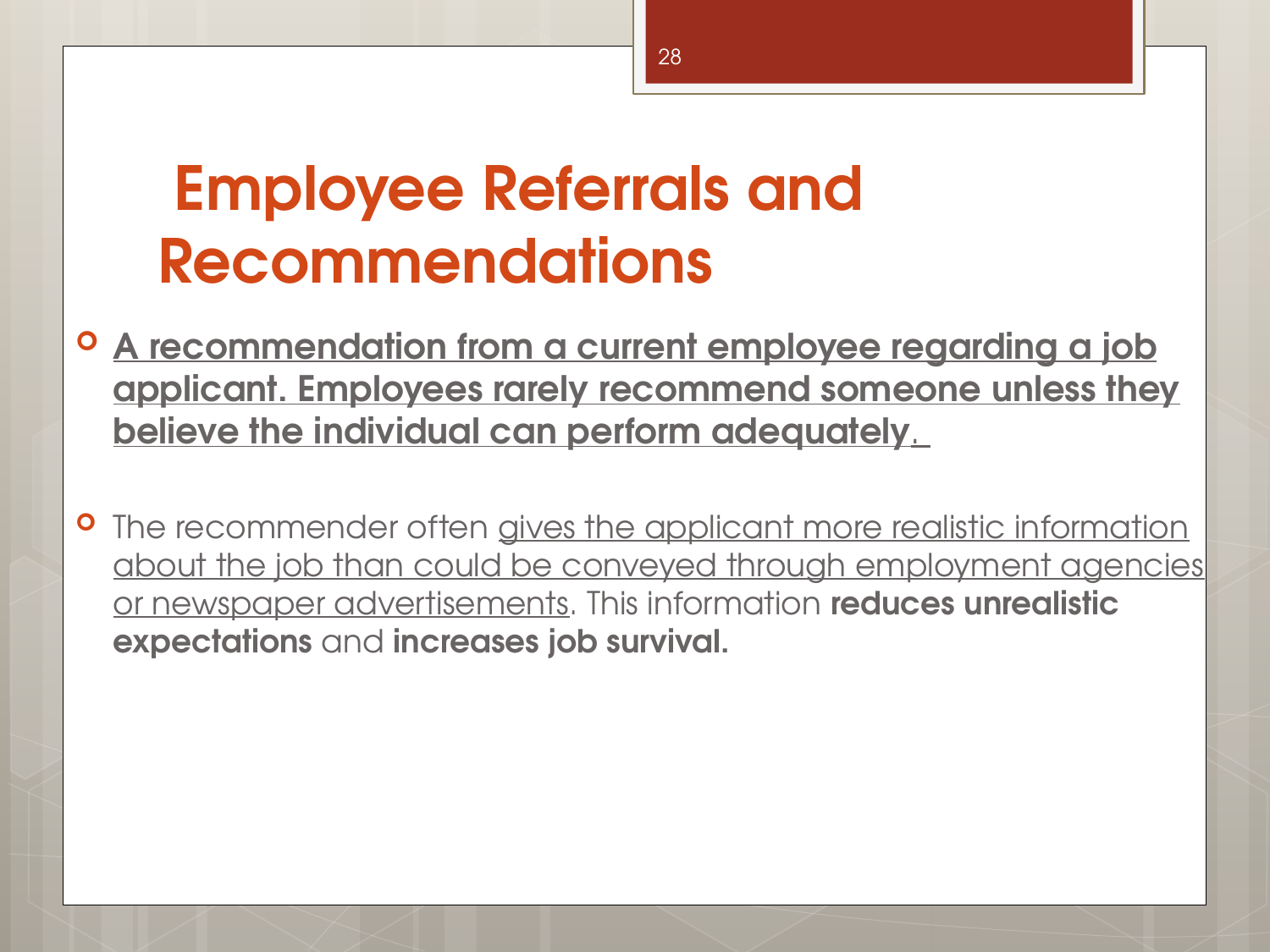

28
# Employee Referrals and Recommendations
A recommendation from a current employee regarding a job applicant. Employees rarely recommend someone unless they believe the individual can perform adequately.

The recommender often gives the applicant more realistic information about the job than could be conveyed through employment agencies or newspaper advertisements. This information reduces unrealistic expectations and increases job survival.